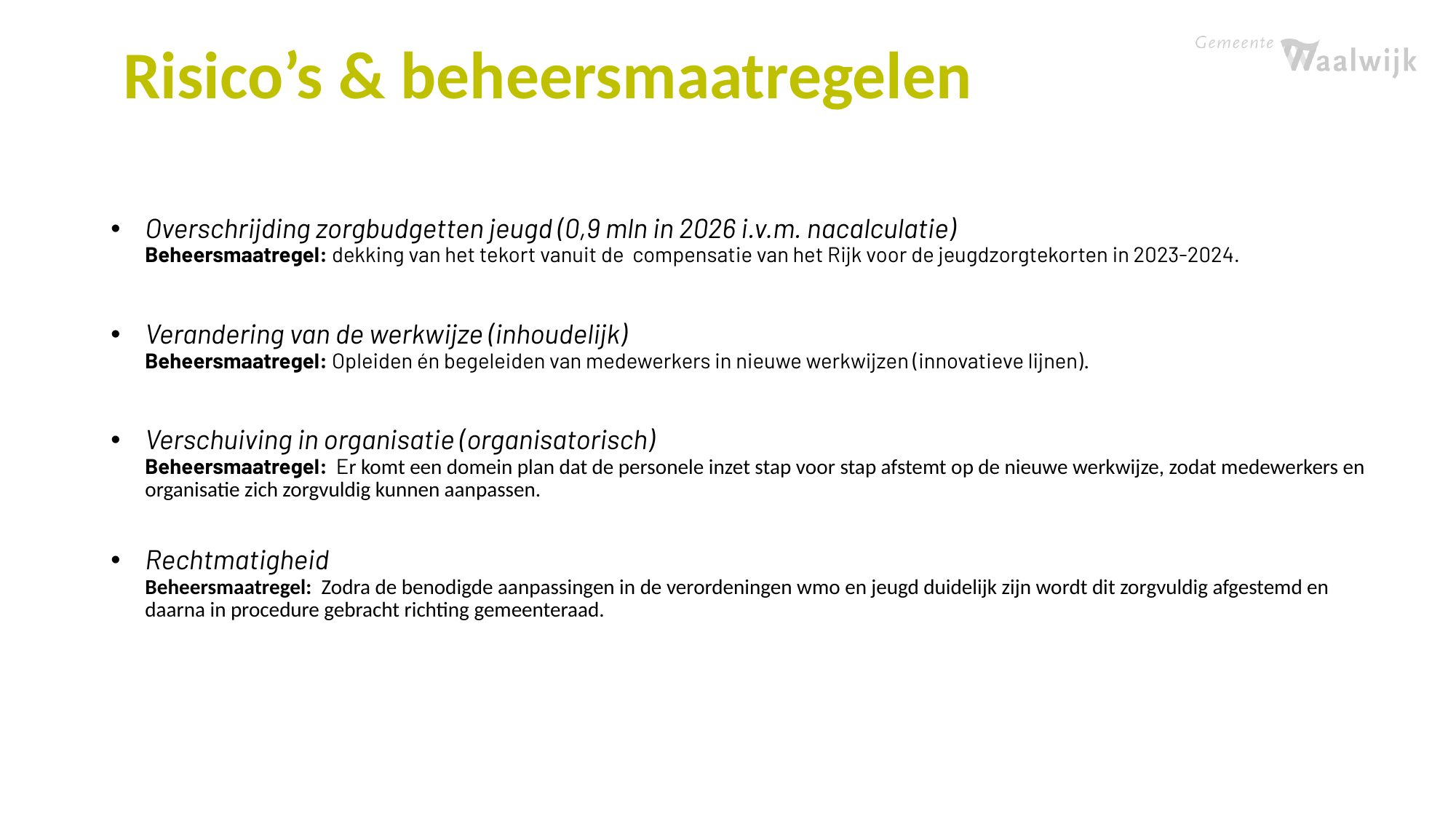

Risico’s & beheersmaatregelen

Overschrijding zorgbudgetten jeugd (0,9 mln in 2026 i.v.m. nacalculatie)
Beheersmaatregel: dekking van het tekort vanuit de  compensatie van het Rijk voor de jeugdzorgtekorten in 2023-2024.

Verandering van de werkwijze (inhoudelijk)
Beheersmaatregel: Opleiden én begeleiden van medewerkers in nieuwe werkwijzen (innovatieve lijnen).

Verschuiving in organisatie (organisatorisch)
Beheersmaatregel:  Er komt een domein plan dat de personele inzet stap voor stap afstemt op de nieuwe werkwijze, zodat medewerkers en organisatie zich zorgvuldig kunnen aanpassen.
Rechtmatigheid
Beheersmaatregel:  Zodra de benodigde aanpassingen in de verordeningen wmo en jeugd duidelijk zijn wordt dit zorgvuldig afgestemd en daarna in procedure gebracht richting gemeenteraad.